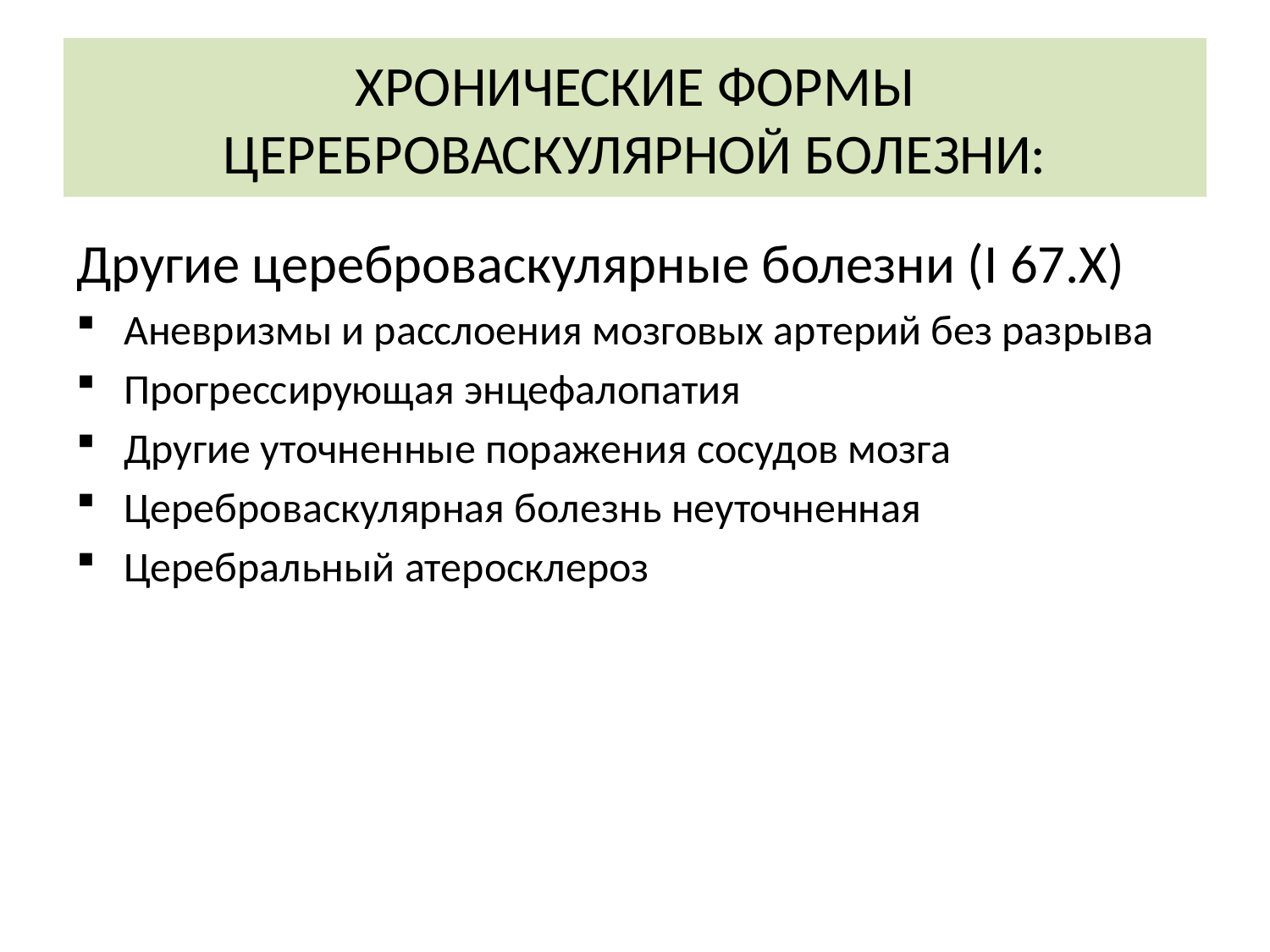

# ХРОНИЧЕСКИЕ ФОРМЫ ЦЕРЕБРОВАСКУЛЯРНОЙ БОЛЕЗНИ:
Другие цереброваскулярные болезни (I 67.X)
Аневризмы и расслоения мозговых артерий без разрыва
Прогрессирующая энцефалопатия
Другие уточненные поражения сосудов мозга
Цереброваскулярная болезнь неуточненная
Церебральный атеросклероз